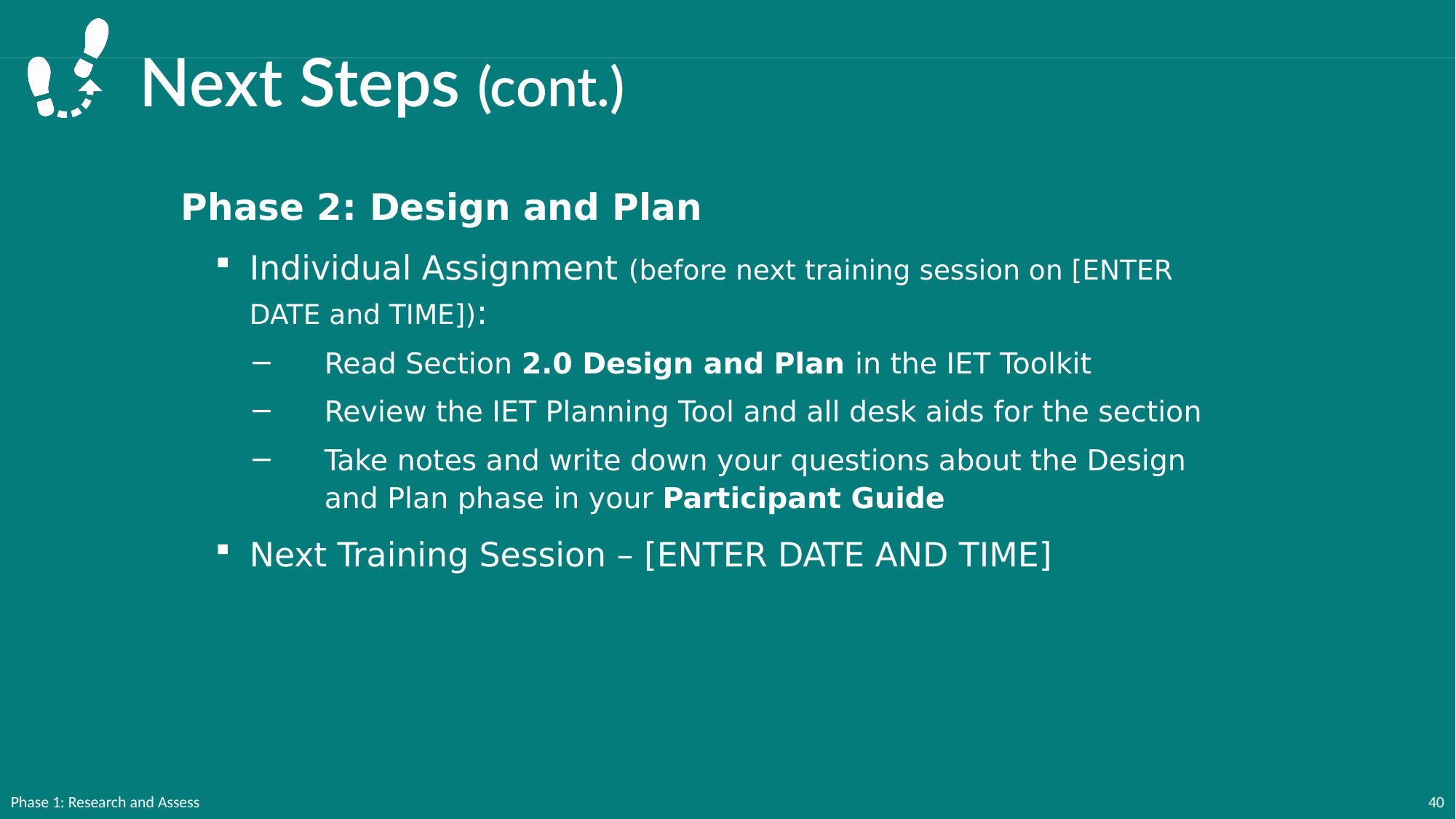

# Next Steps (cont.)
Phase 2: Design and Plan
Individual Assignment (before next training session on [ENTER DATE and TIME]):
Read Section 2.0 Design and Plan in the IET Toolkit
Review the IET Planning Tool and all desk aids for the section
Take notes and write down your questions about the Design and Plan phase in your Participant Guide
Next Training Session – [ENTER DATE AND TIME]
Phase 1: Research and Assess
40